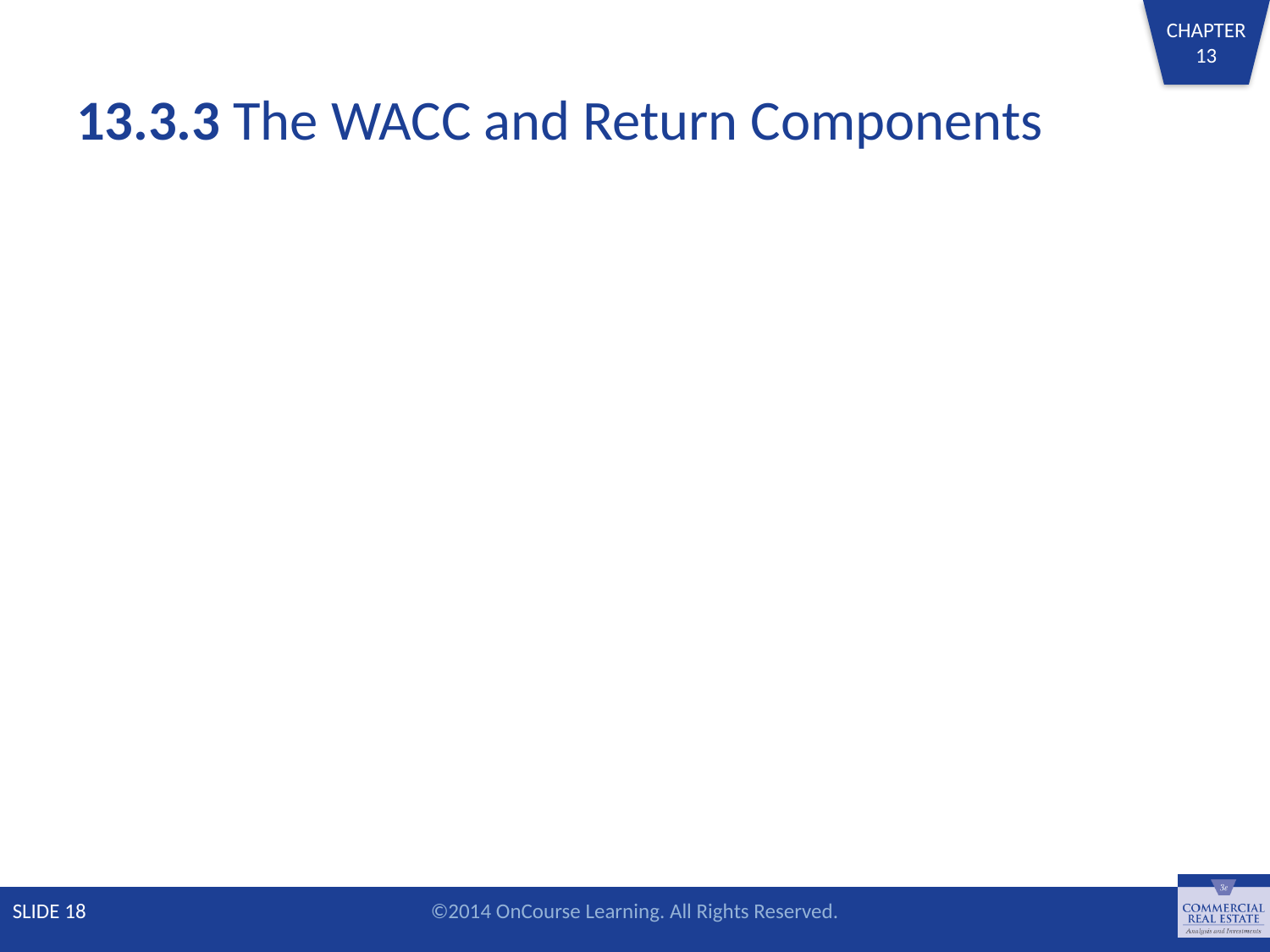

# 13.3.3 The WACC and Return Components

SLIDE 18